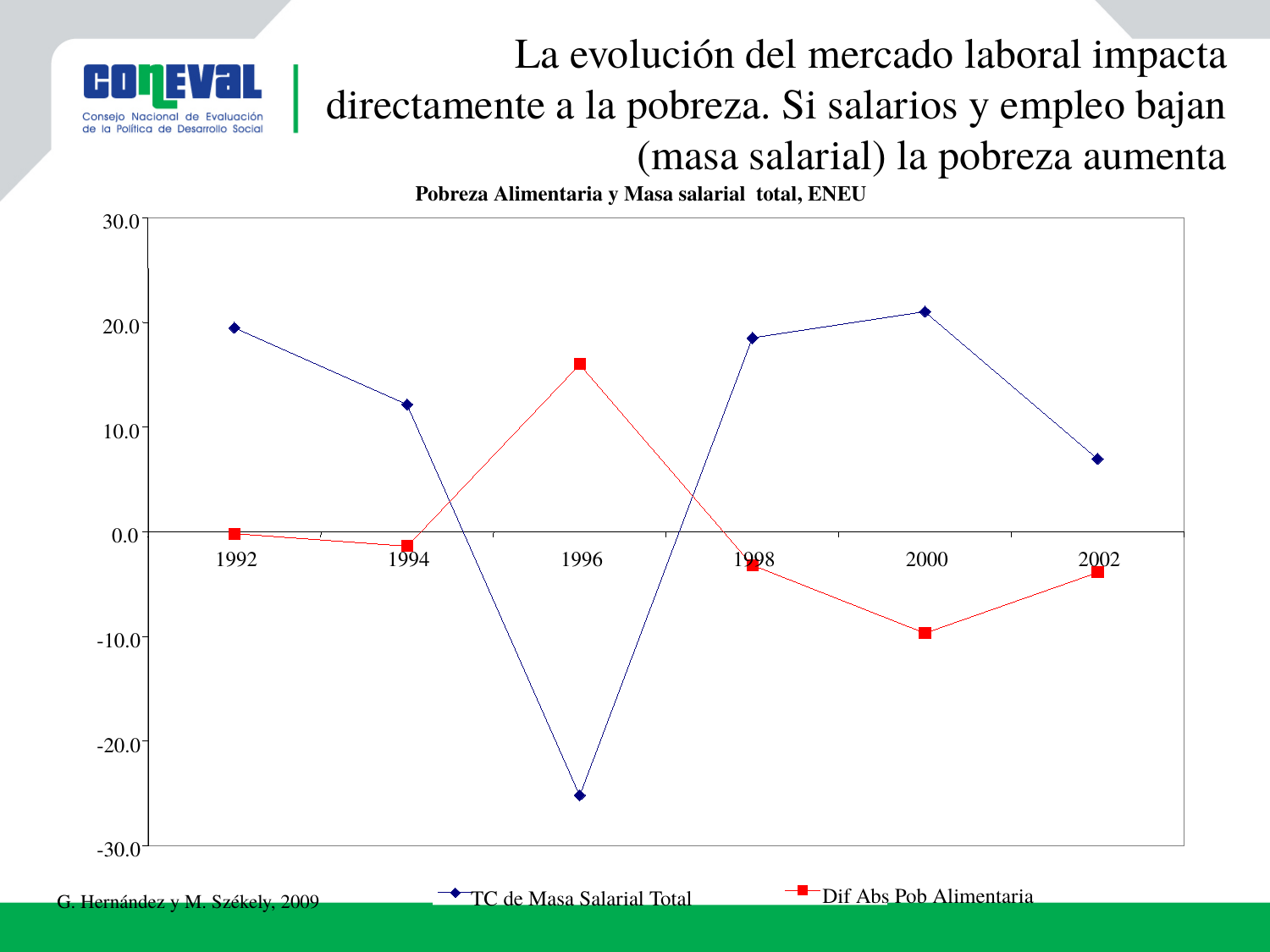

La evolución del mercado laboral impacta directamente a la pobreza. Si salarios y empleo bajan (masa salarial) la pobreza aumenta

Pobreza Alimentaria y Masa salarial  total, ENEU
30.0

20.0

10.0

0.0

1992
1994
1996
1998
2000
2002

-10.0

-20.0

-30.0

Dif Abs Pob Alimentaria
TC de Masa Salarial Total

G. Hernández y M. Székely, 2009